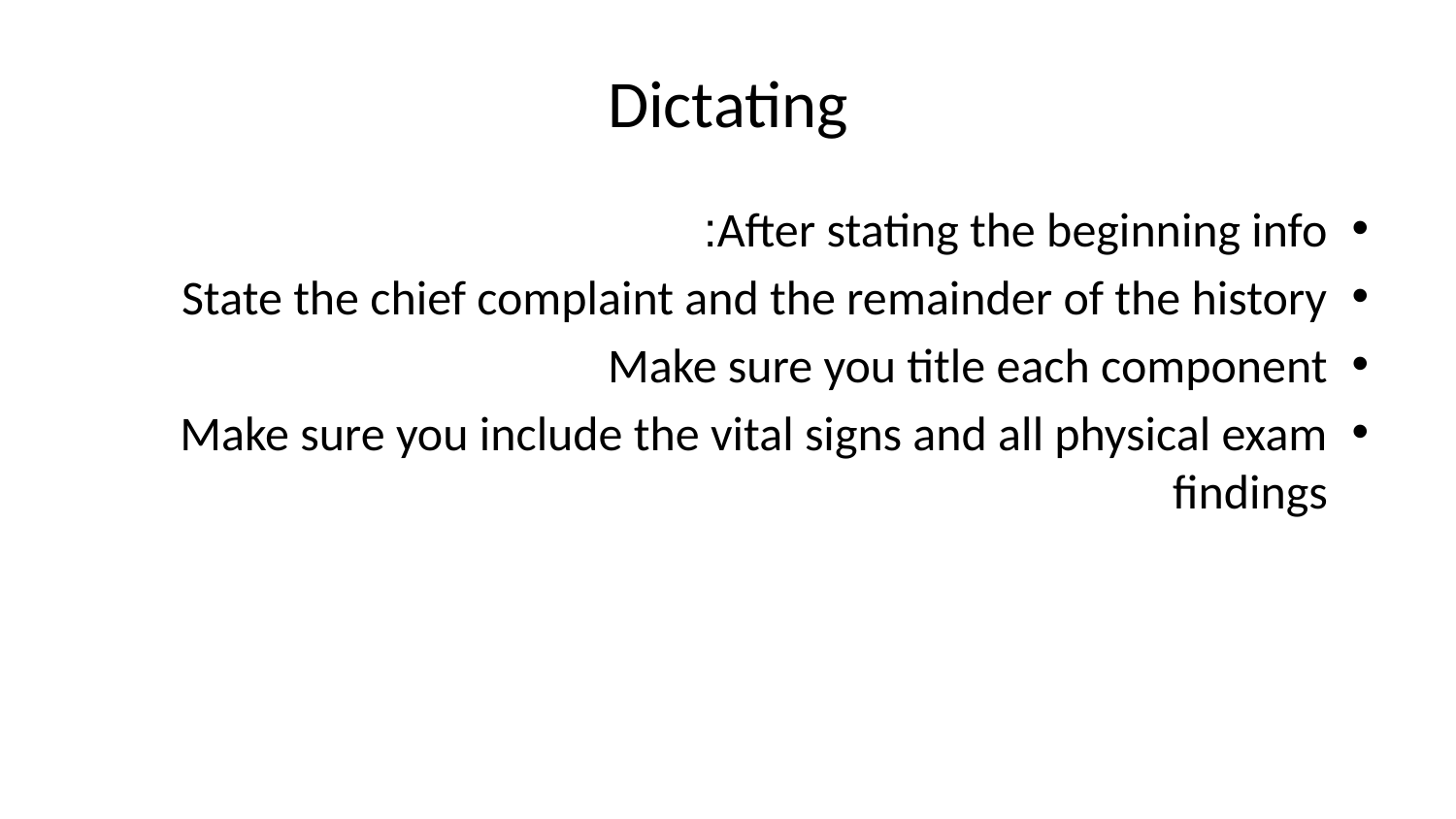

# Dictating
After stating the beginning info:
State the chief complaint and the remainder of the history
Make sure you title each component
Make sure you include the vital signs and all physical exam findings